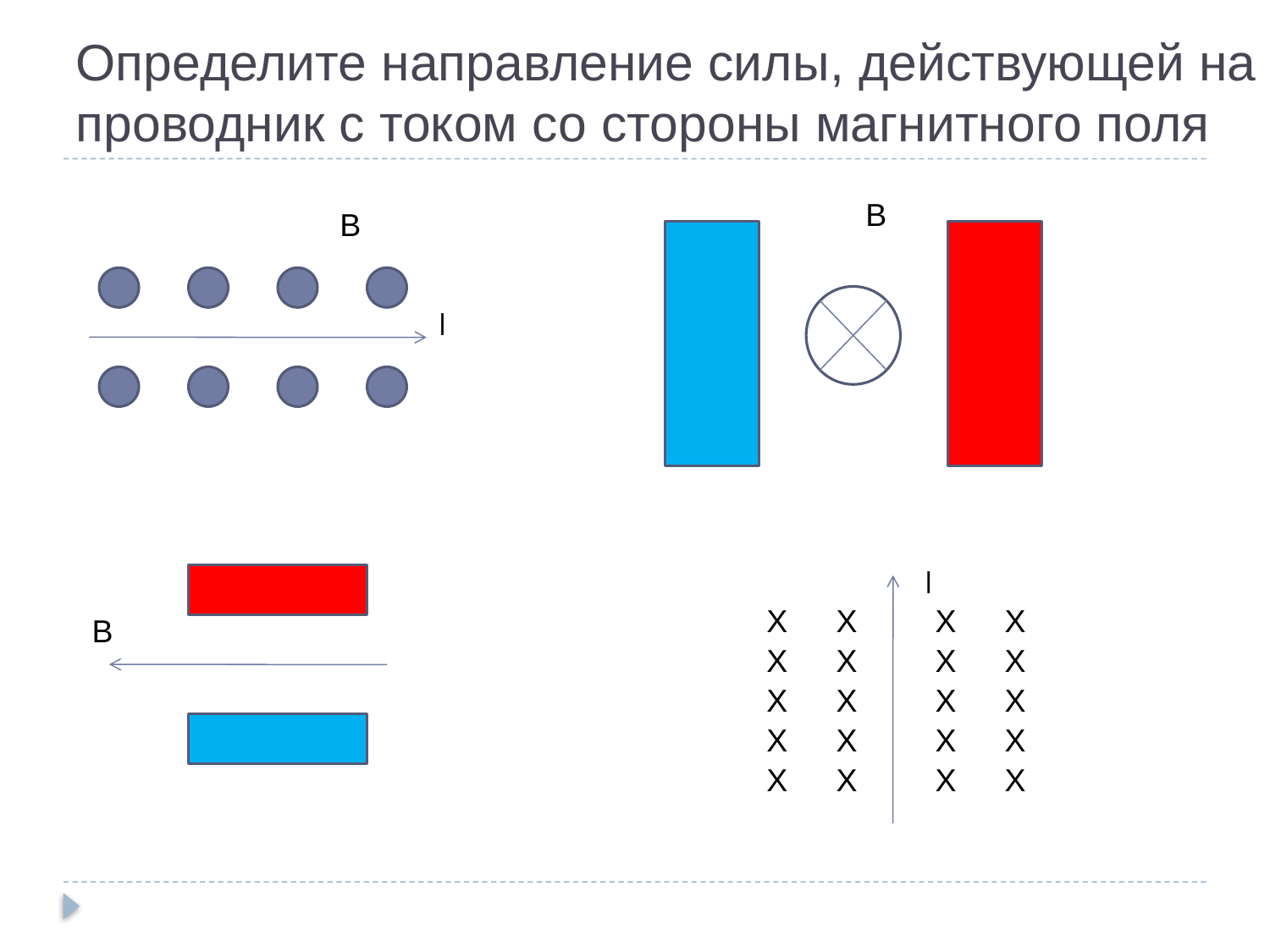

# Определите направление силы, действующей на проводник с током со стороны магнитного поля
В

В

I

I
Х
Х
Х
Х
Х
Х
Х
Х
Х
Х
Х
Х
Х
Х
Х
Х
Х
Х
Х
Х

В